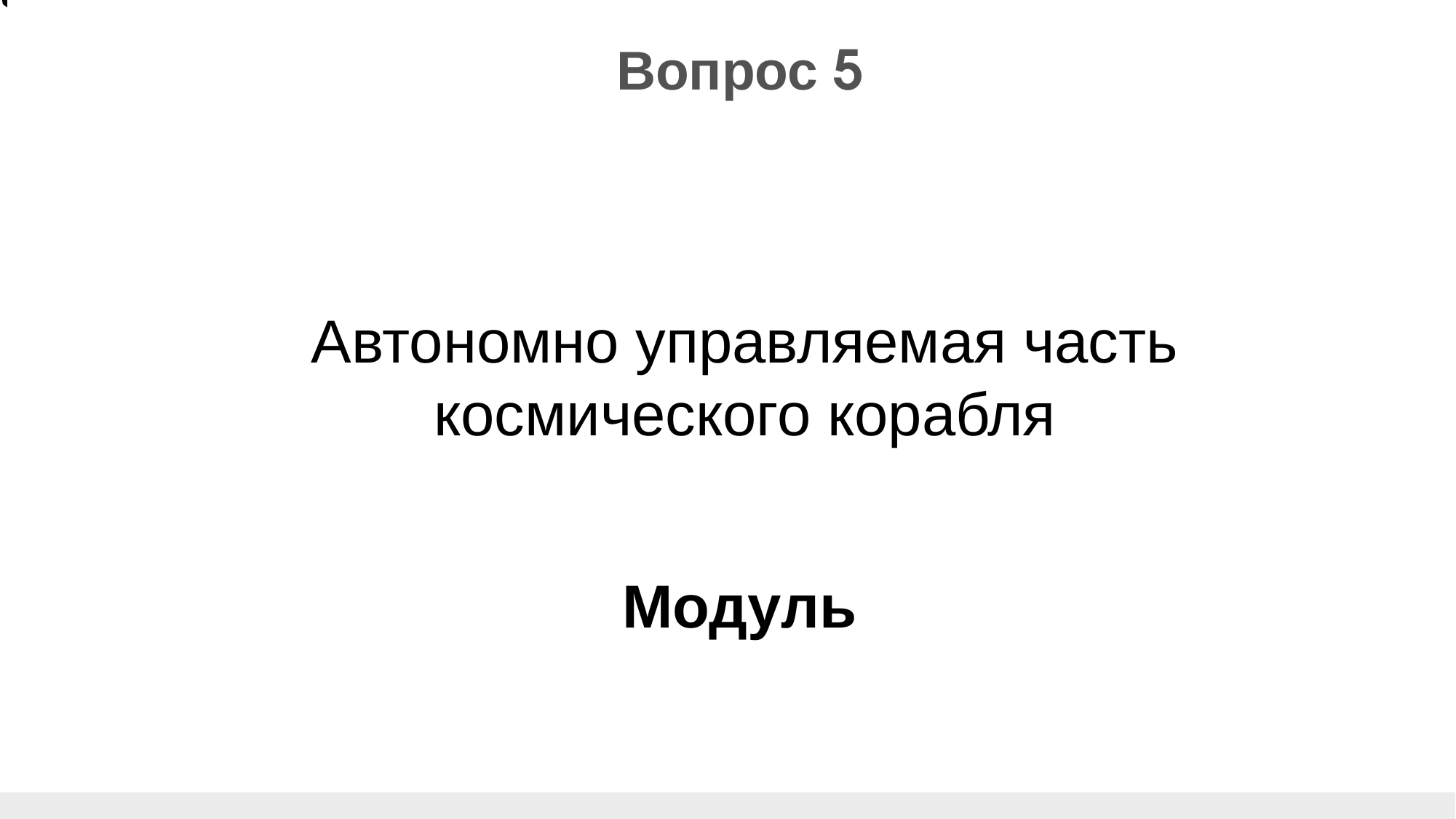

м
Вопрос 5

Автономно управляемая часть космического корабля
Модуль